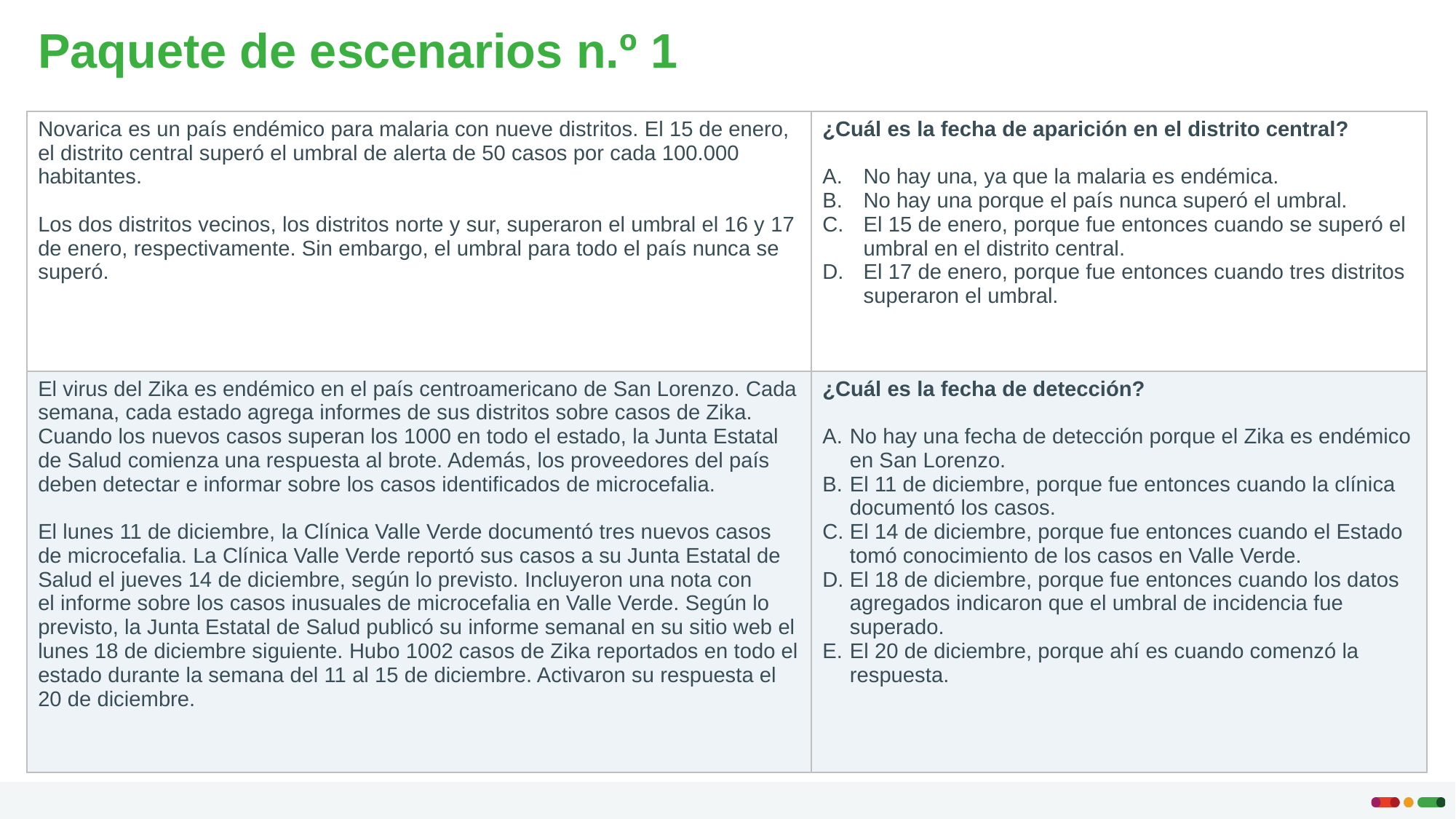

# Paquete de escenarios n.º 1
| Novarica es un país endémico para malaria con nueve distritos. El 15 de enero, el distrito central superó el umbral de alerta de 50 casos por cada 100.000 habitantes. Los dos distritos vecinos, los distritos norte y sur, superaron el umbral el 16 y 17 de enero, respectivamente. Sin embargo, el umbral para todo el país nunca se superó. | ¿Cuál es la fecha de aparición en el distrito central? No hay una, ya que la malaria es endémica. No hay una porque el país nunca superó el umbral. El 15 de enero, porque fue entonces cuando se superó el umbral en el distrito central. El 17 de enero, porque fue entonces cuando tres distritos superaron el umbral. |
| --- | --- |
| El virus del Zika es endémico en el país centroamericano de San Lorenzo. Cada semana, cada estado agrega informes de sus distritos sobre casos de Zika. Cuando los nuevos casos superan los 1000 en todo el estado, la Junta Estatal de Salud comienza una respuesta al brote. Además, los proveedores del país deben detectar e informar sobre los casos identificados de microcefalia.  El lunes 11 de diciembre, la Clínica Valle Verde documentó tres nuevos casos de microcefalia. La Clínica Valle Verde reportó sus casos a su Junta Estatal de Salud el jueves 14 de diciembre, según lo previsto. Incluyeron una nota con el informe sobre los casos inusuales de microcefalia en Valle Verde. Según lo previsto, la Junta Estatal de Salud publicó su informe semanal en su sitio web el lunes 18 de diciembre siguiente. Hubo 1002 casos de Zika reportados en todo el estado durante la semana del 11 al 15 de diciembre. Activaron su respuesta el 20 de diciembre. | ¿Cuál es la fecha de detección? No hay una fecha de detección porque el Zika es endémico en San Lorenzo.  El 11 de diciembre, porque fue entonces cuando la clínica documentó los casos.  El 14 de diciembre, porque fue entonces cuando el Estado tomó conocimiento de los casos en Valle Verde.  El 18 de diciembre, porque fue entonces cuando los datos agregados indicaron que el umbral de incidencia fue superado. El 20 de diciembre, porque ahí es cuando comenzó la respuesta. |